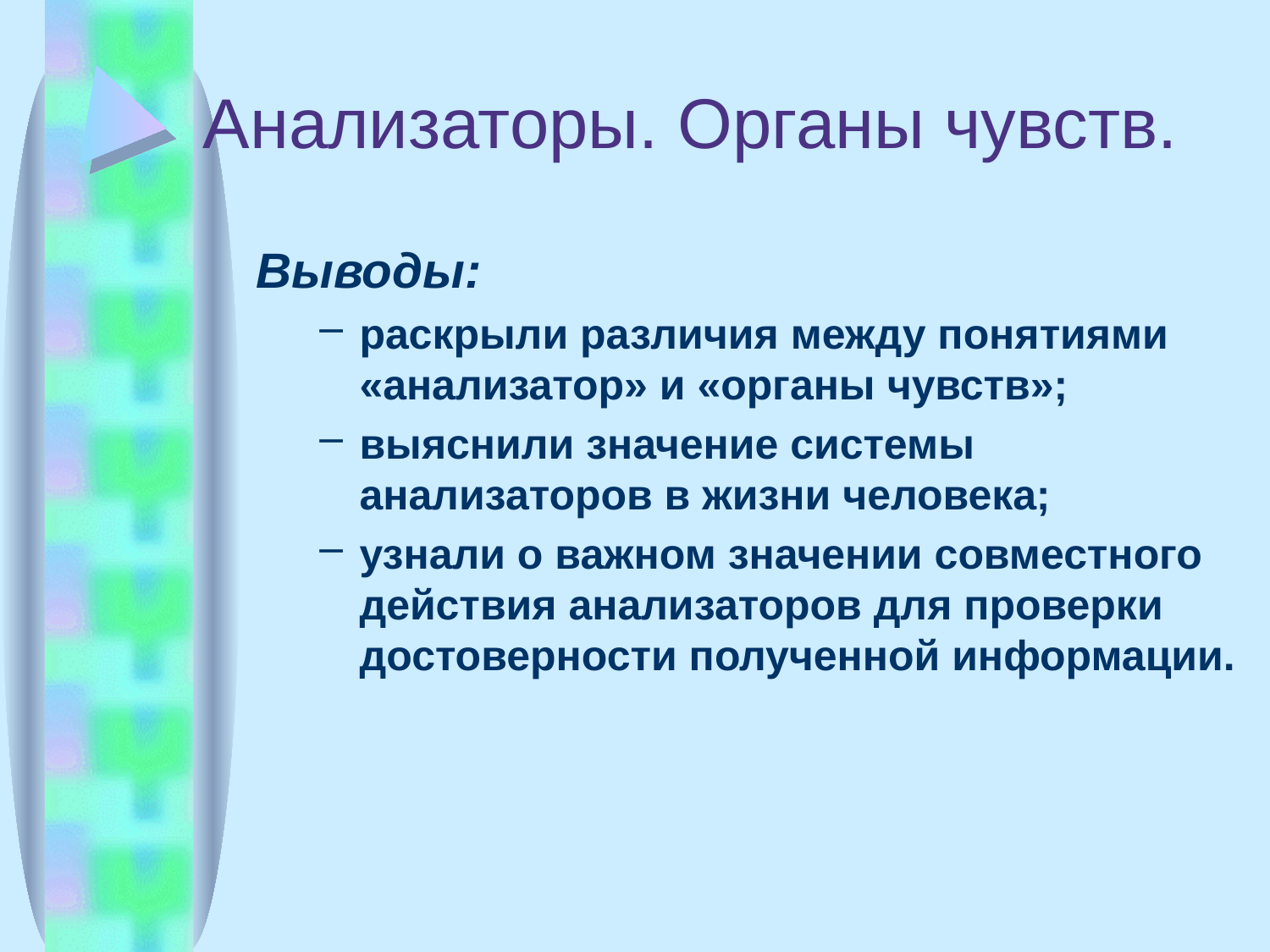

# Анализаторы. Органы чувств.
Выводы:
раскрыли различия между понятиями «анализатор» и «органы чувств»;
выяснили значение системы анализаторов в жизни человека;
узнали о важном значении совместного действия анализаторов для проверки достоверности полученной информации.